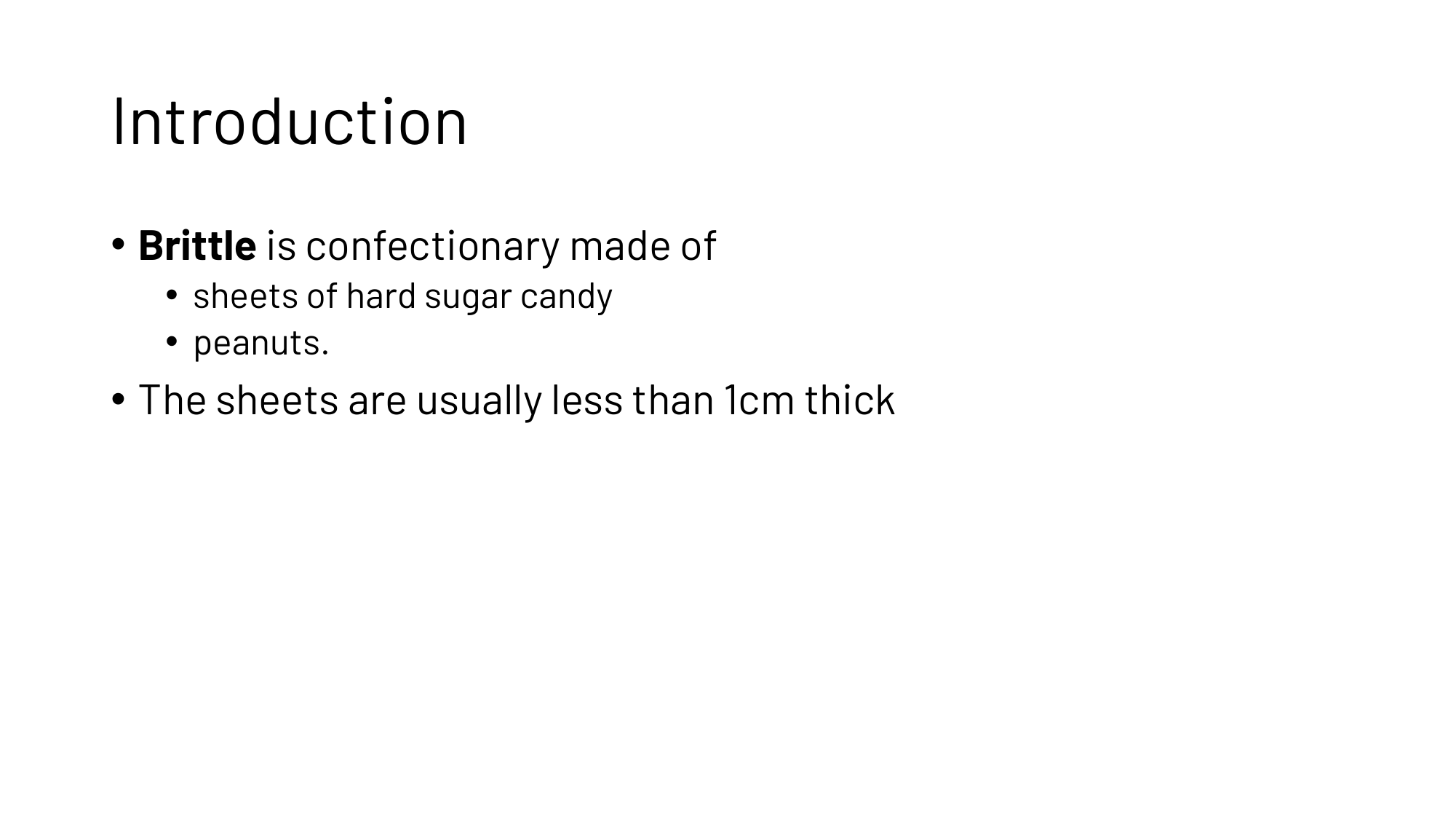

# Introduction
Brittle is confectionary made of
sheets of hard sugar candy
peanuts.
The sheets are usually less than 1cm thick